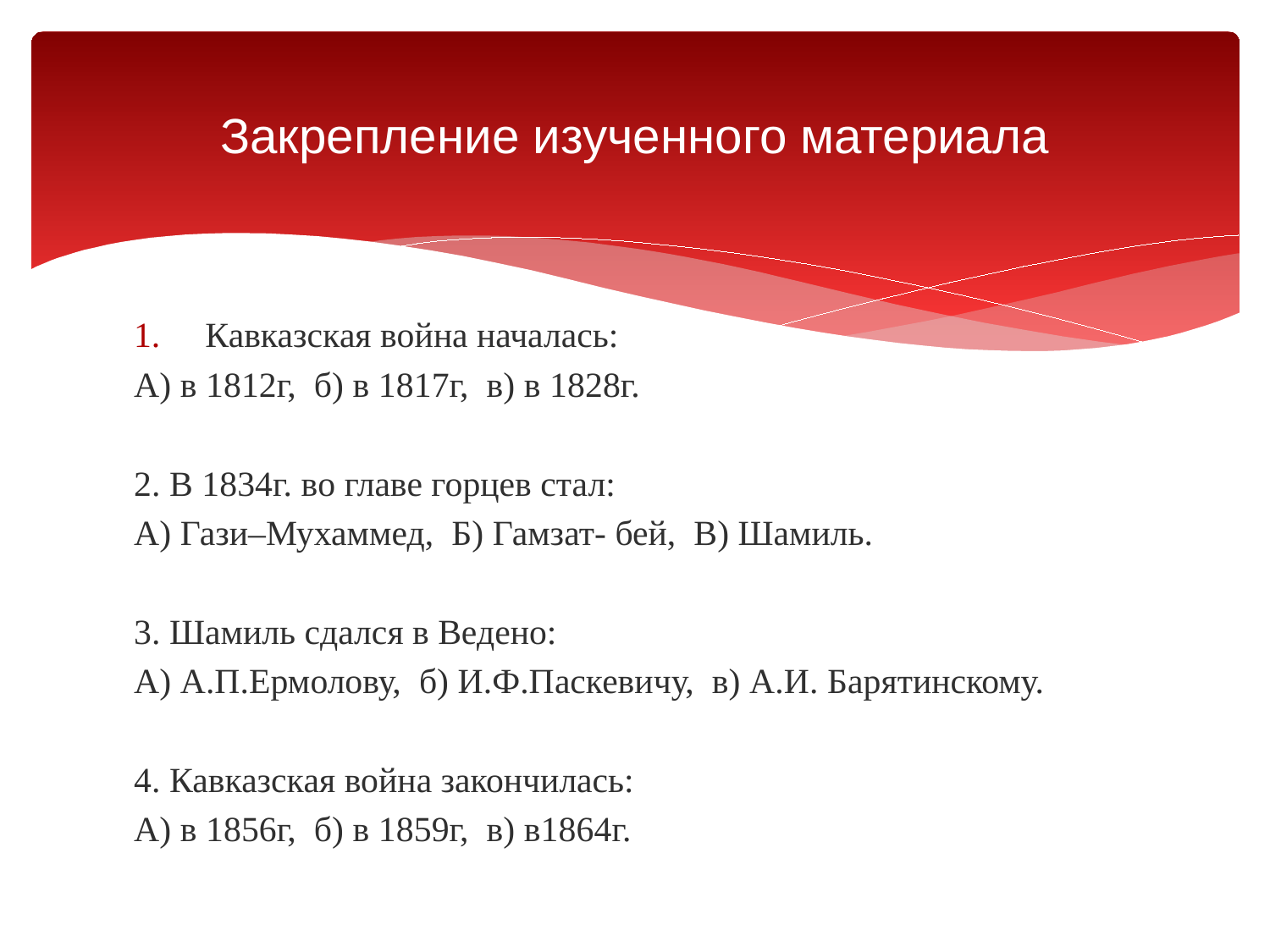

# Закрепление изученного материала
Кавказская война началась:
А) в 1812г,  б) в 1817г,  в) в 1828г.

2. В 1834г. во главе горцев стал:
А) Гази–Мухаммед,  Б) Гамзат- бей,  В) Шамиль.

3. Шамиль сдался в Ведено:
А) А.П.Ермолову,  б) И.Ф.Паскевичу,  в) А.И. Барятинскому.

4. Кавказская война закончилась:
А) в 1856г,  б) в 1859г,  в) в1864г.